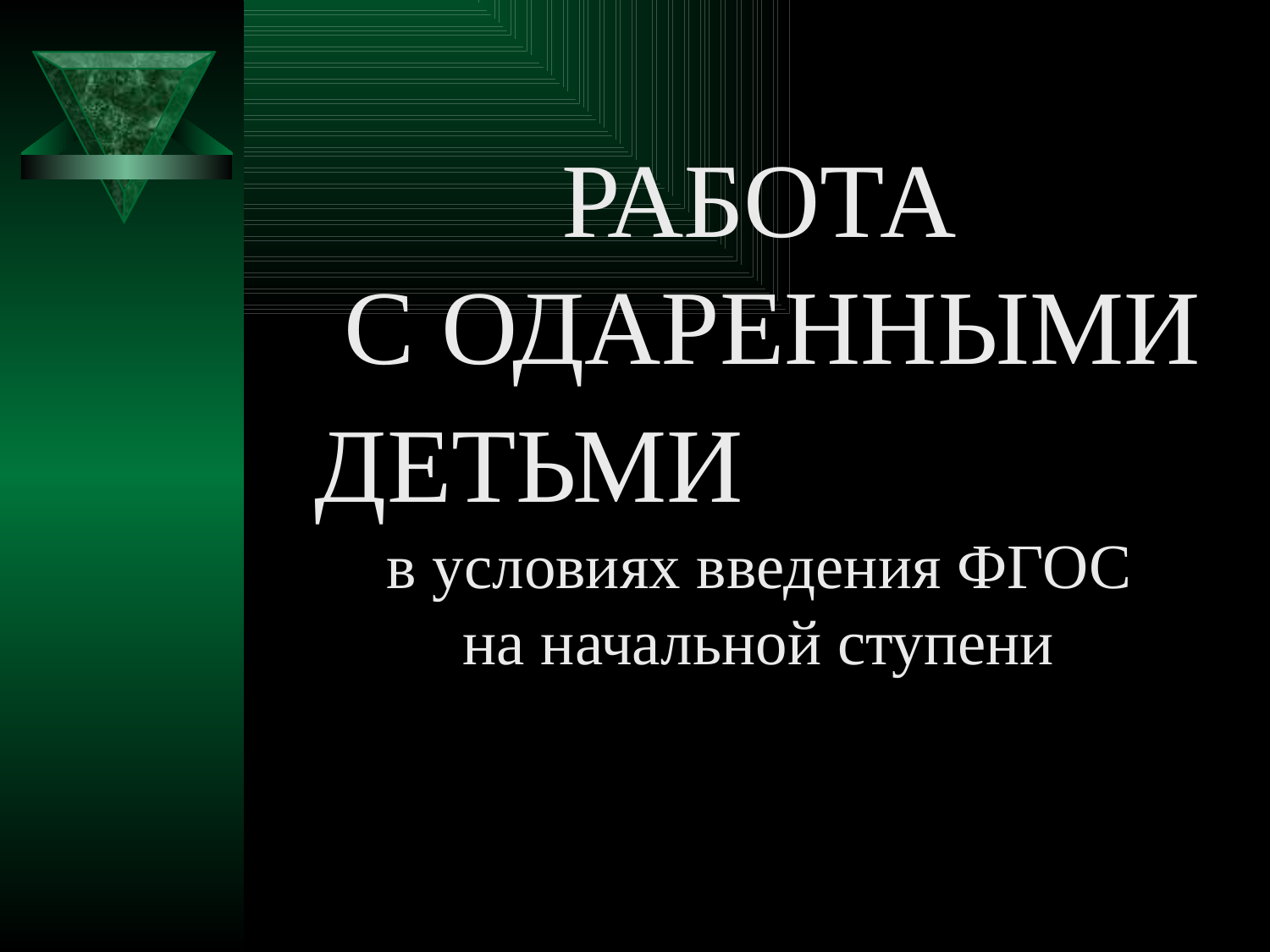

# РАБОТА С ОДАРЕННЫМИ ДЕТЬМИ                                                                            в условиях введения ФГОС на начальной ступени